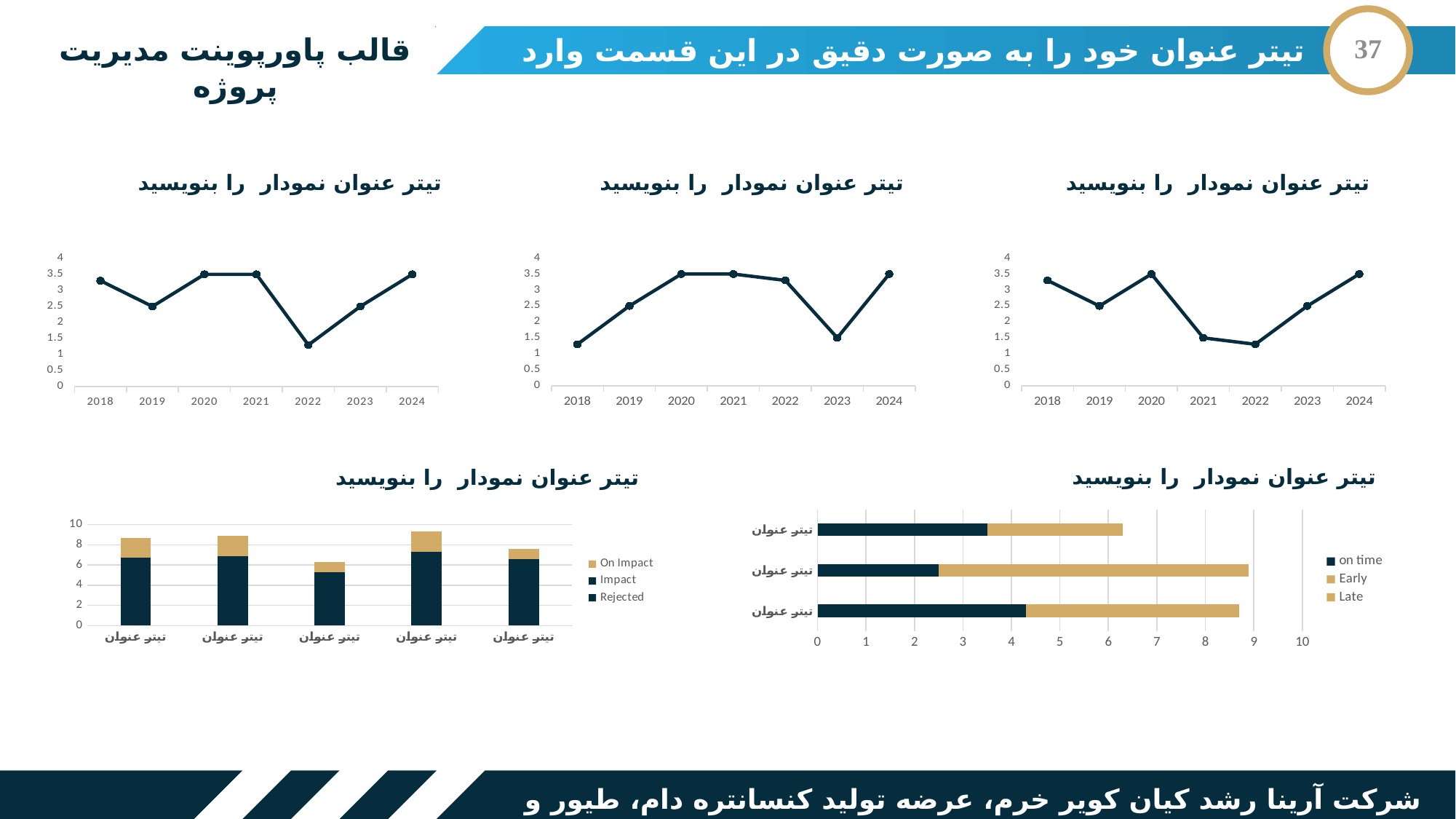

قالب پاورپوینت مدیریت پروژه
تیتر عنوان خود را به صورت دقیق در این قسمت وارد نمایید
37
تیتر عنوان نمودار  را بنویسید
تیتر عنوان نمودار  را بنویسید
تیتر عنوان نمودار  را بنویسید

### Chart

| Category | Series 1 |
|---|---|
| 2018 | 3.3 |
| 2019 | 2.5 |
| 2020 | 3.5 |
| 2021 | 3.5 |
| 2022 | 1.3 |
| 2023 | 2.5 |
| 2024 | 3.5 |

### Chart

| Category | Series 1 |
|---|---|
| 2018 | 1.3 |
| 2019 | 2.5 |
| 2020 | 3.5 |
| 2021 | 3.5 |
| 2022 | 3.3 |
| 2023 | 1.5 |
| 2024 | 3.5 |

### Chart

| Category | Series 1 |
|---|---|
| 2018 | 3.3 |
| 2019 | 2.5 |
| 2020 | 3.5 |
| 2021 | 1.5 |
| 2022 | 1.3 |
| 2023 | 2.5 |
| 2024 | 3.5 |
تیتر عنوان نمودار  را بنویسید
تیتر عنوان نمودار  را بنویسید

### Chart

| Category | on time | Early | Late |
|---|---|---|---|
| تیتر عنوان | 4.3 | 2.4 | 2.0 |
| تیتر عنوان | 2.5 | 4.4 | 2.0 |
| تیتر عنوان | 3.5 | 1.8 | 1.0 |

### Chart

| Category | Rejected | Impact | On Impact |
|---|---|---|---|
| تیتر عنوان | 4.3 | 2.4 | 2.0 |
| تیتر عنوان | 2.5 | 4.4 | 2.0 |
| تیتر عنوان | 3.5 | 1.8 | 1.0 |
| تیتر عنوان | 4.5 | 2.8 | 2.0 |
| تیتر عنوان | 4.1 | 2.5 | 1.0 |
شرکت آرینا رشد کیان کویر خرم، عرضه تولید کنسانتره دام، طیور و آبزیان